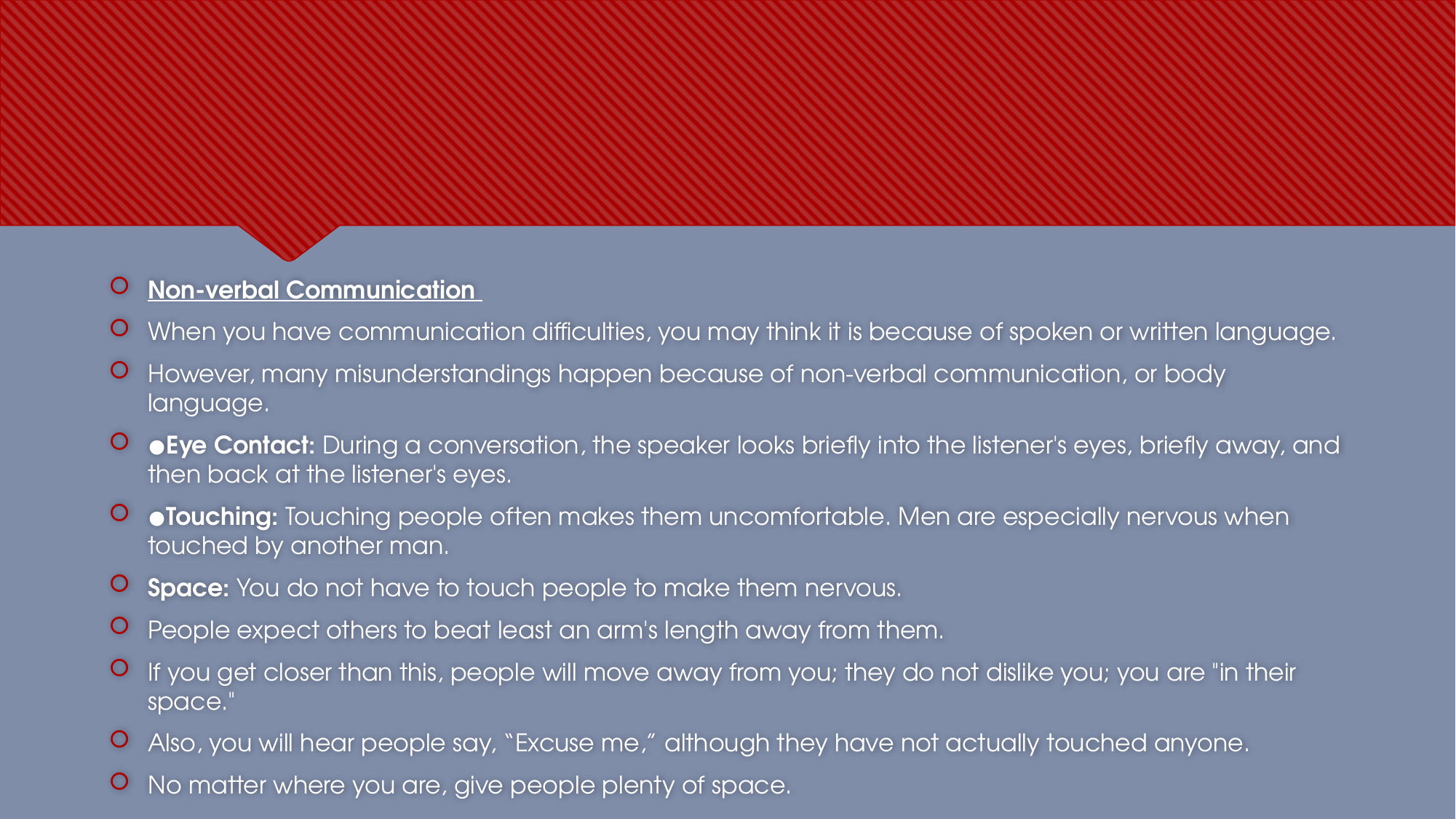

#

Non-verbal Communication
When you have communication difficulties, you may think it is because of spoken or written language.
However, many misunderstandings happen because of non-verbal communication, or body language.
●Eye Contact: During a conversation, the speaker looks briefly into the listener's eyes, briefly away, and then back at the listener's eyes.
●Touching: Touching people often makes them uncomfortable. Men are especially nervous when touched by another man.
Space: You do not have to touch people to make them nervous.
People expect others to beat least an arm's length away from them.
If you get closer than this, people will move away from you; they do not dislike you; you are "in their space."
Also, you will hear people say, “Excuse me,” although they have not actually touched anyone.
No matter where you are, give people plenty of space.